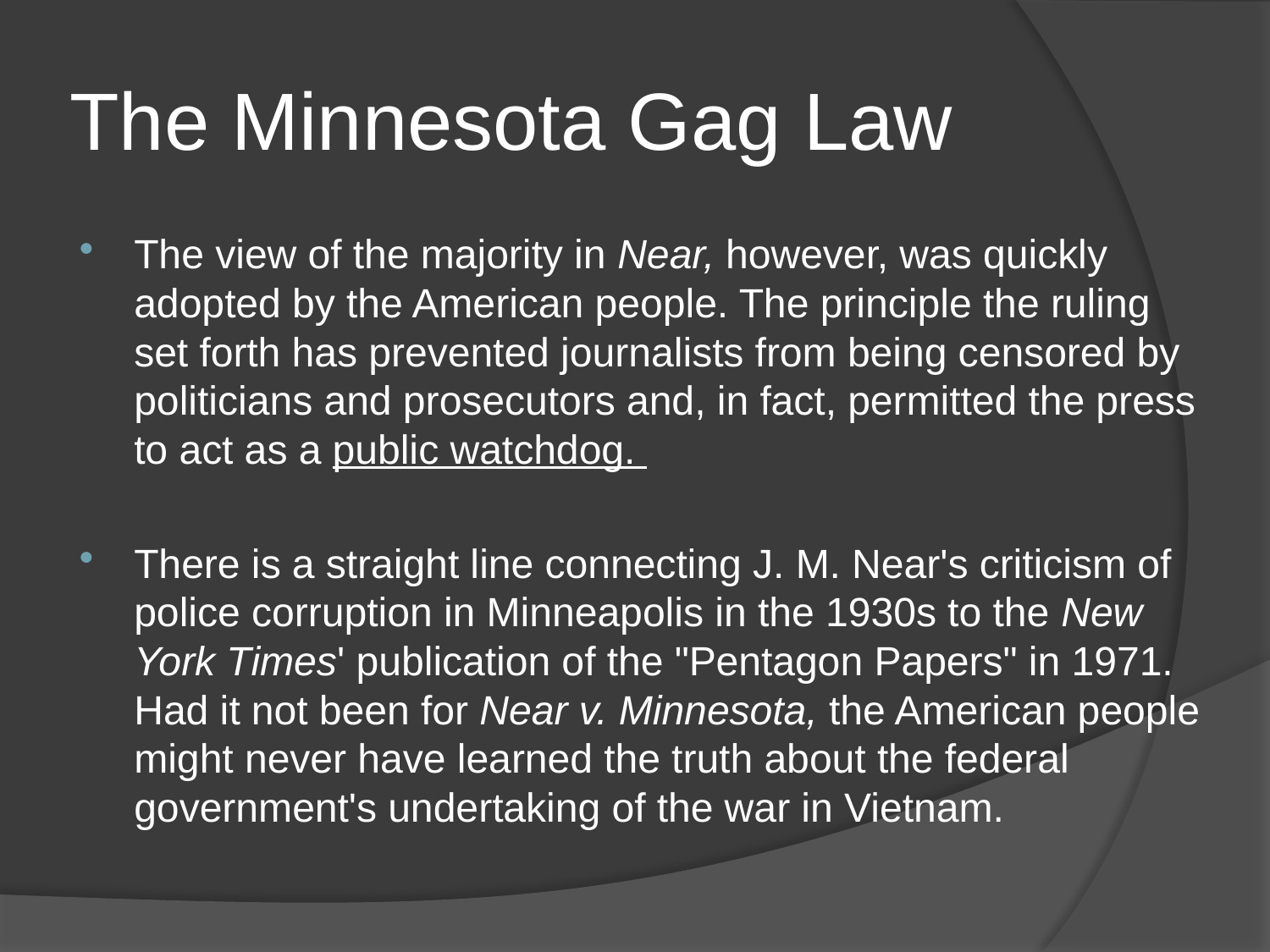

# The Minnesota Gag Law
The view of the majority in Near, however, was quickly adopted by the American people. The principle the ruling set forth has prevented journalists from being censored by politicians and prosecutors and, in fact, permitted the press to act as a public watchdog.

There is a straight line connecting J. M. Near's criticism of police corruption in Minneapolis in the 1930s to the New York Times' publication of the "Pentagon Papers" in 1971. Had it not been for Near v. Minnesota, the American people might never have learned the truth about the federal government's undertaking of the war in Vietnam.